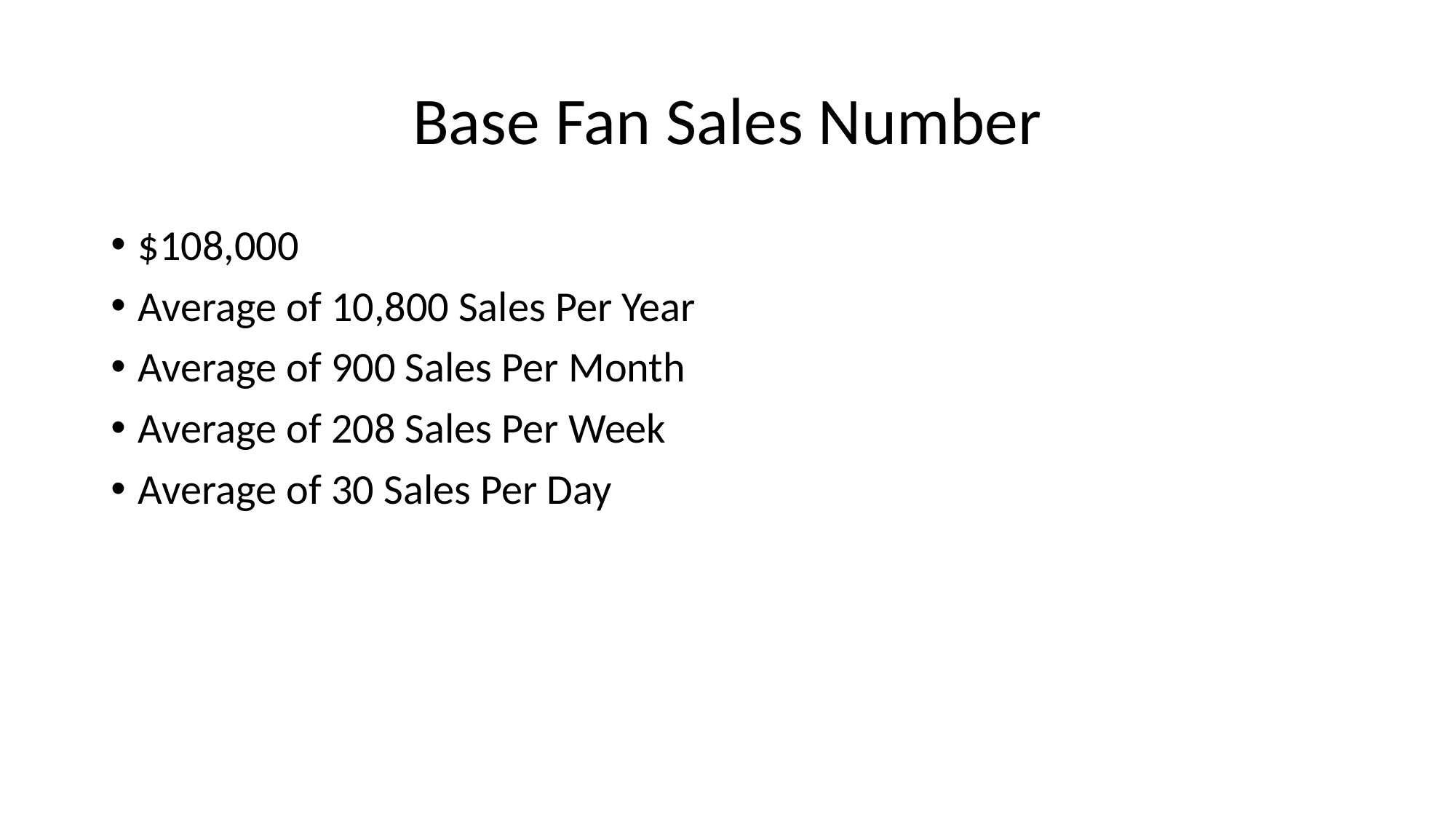

# Base Fan Sales Number
$108,000
Average of 10,800 Sales Per Year
Average of 900 Sales Per Month
Average of 208 Sales Per Week
Average of 30 Sales Per Day